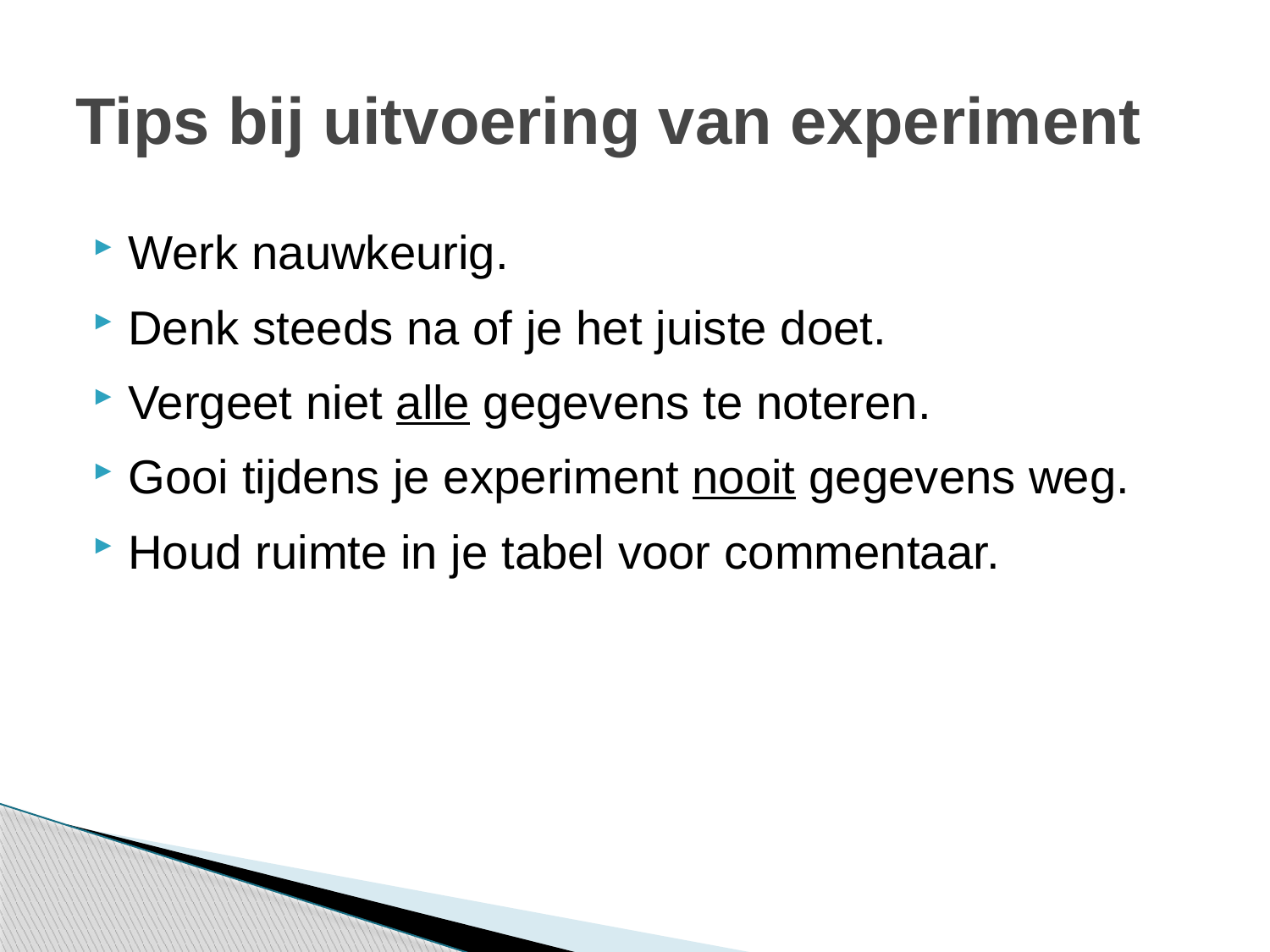

# Tips bij uitvoering van experiment
Werk nauwkeurig.
Denk steeds na of je het juiste doet.
Vergeet niet alle gegevens te noteren.
Gooi tijdens je experiment nooit gegevens weg.
Houd ruimte in je tabel voor commentaar.